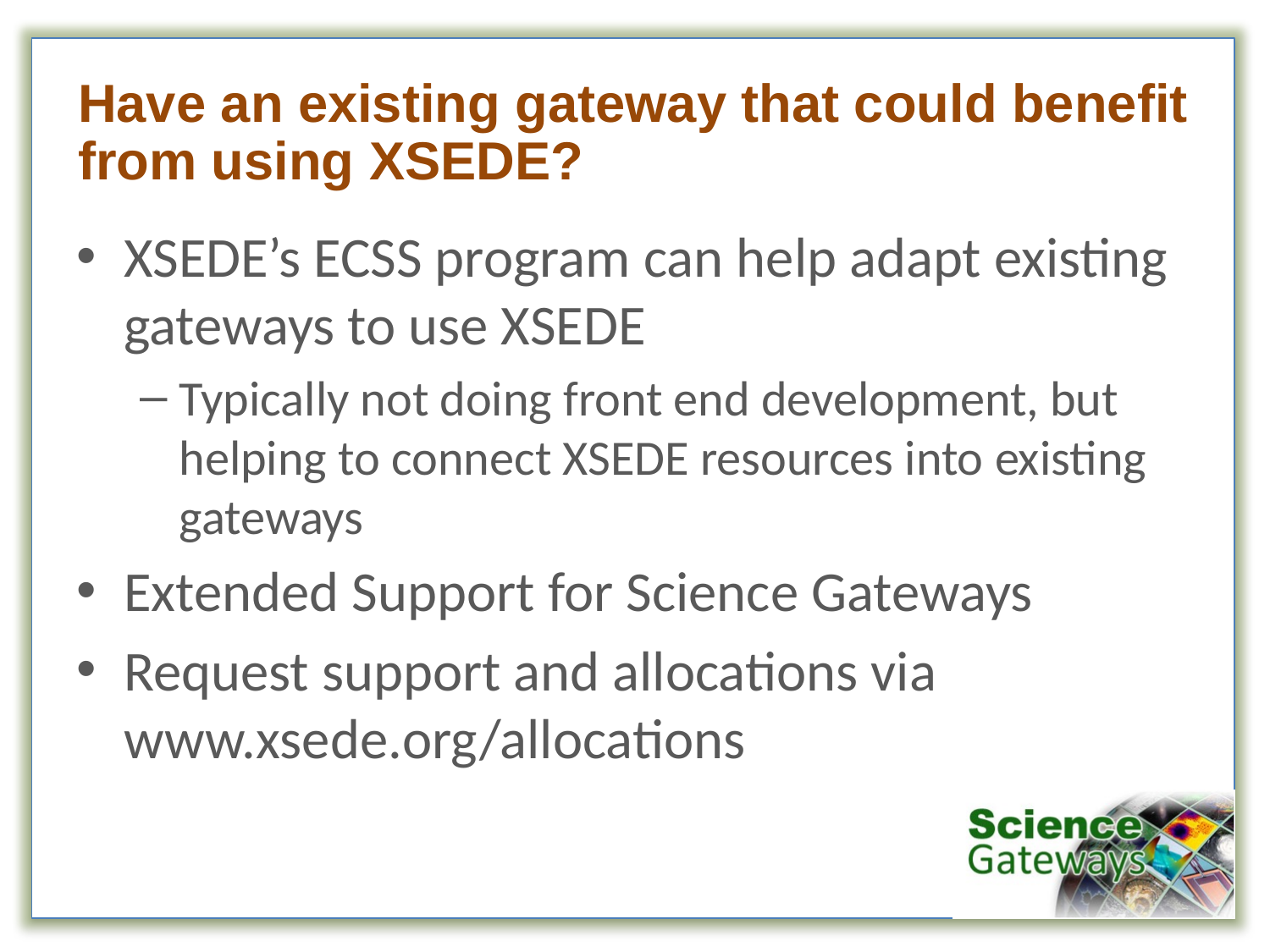

# Have an existing gateway that could benefit from using XSEDE?
XSEDE’s ECSS program can help adapt existing gateways to use XSEDE
Typically not doing front end development, but helping to connect XSEDE resources into existing gateways
Extended Support for Science Gateways
Request support and allocations via www.xsede.org/allocations